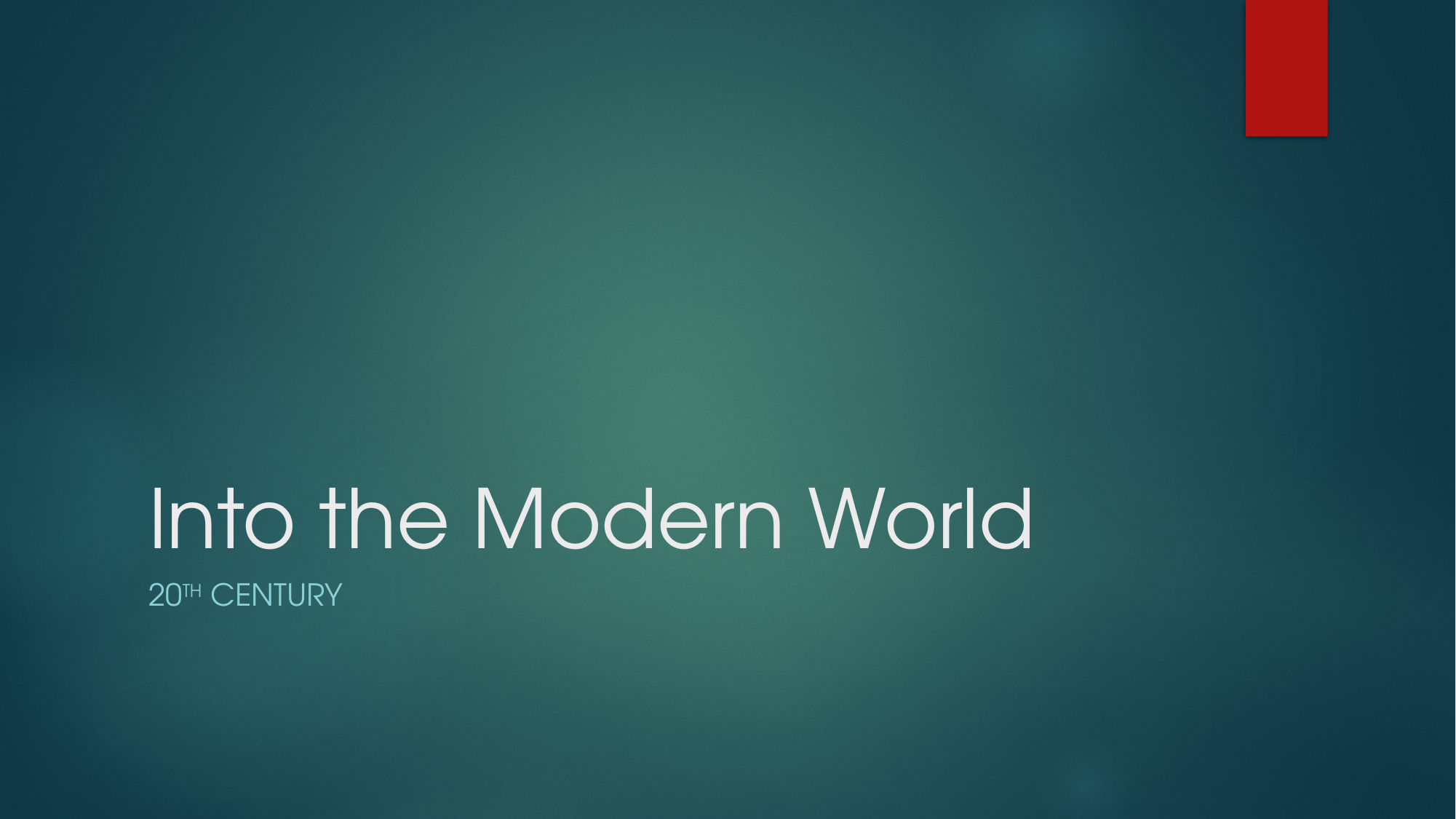

# Into the Modern World
20th Century